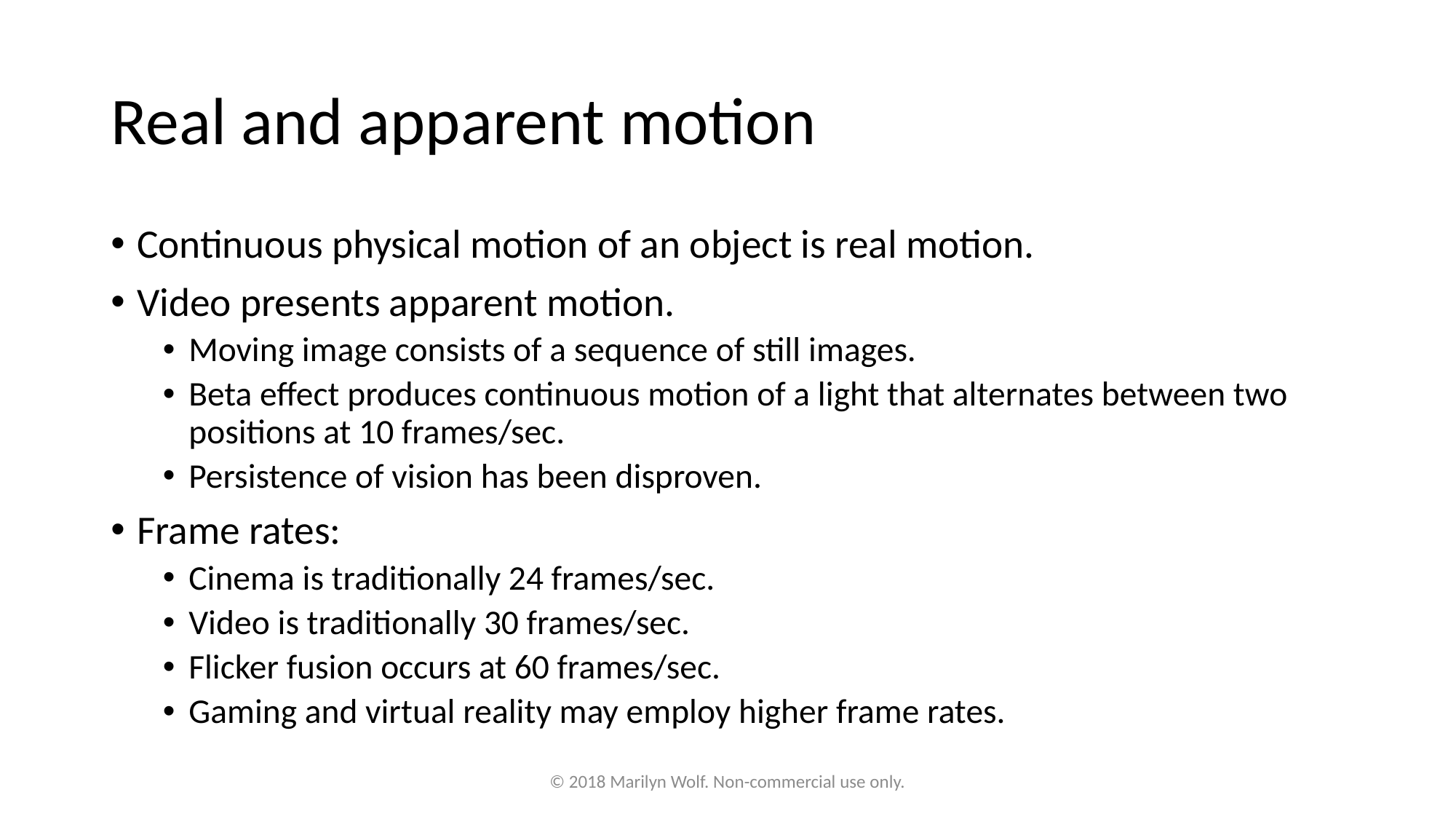

# Real and apparent motion
Continuous physical motion of an object is real motion.
Video presents apparent motion.
Moving image consists of a sequence of still images.
Beta effect produces continuous motion of a light that alternates between two positions at 10 frames/sec.
Persistence of vision has been disproven.
Frame rates:
Cinema is traditionally 24 frames/sec.
Video is traditionally 30 frames/sec.
Flicker fusion occurs at 60 frames/sec.
Gaming and virtual reality may employ higher frame rates.

© 2018 Marilyn Wolf. Non-commercial use only.